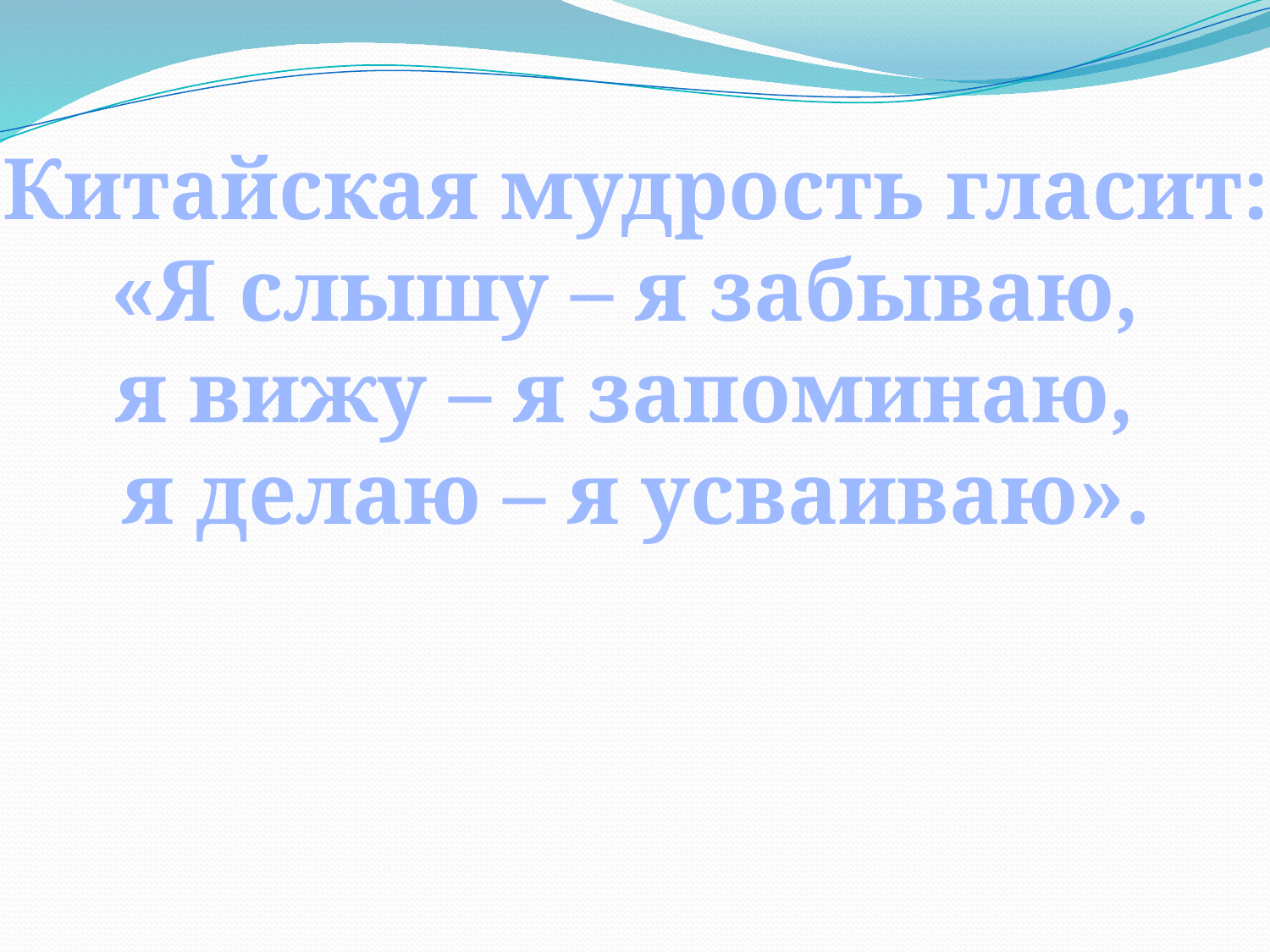

Китайская мудрость гласит:
«Я слышу – я забываю,
я вижу – я запоминаю,
я делаю – я усваиваю».